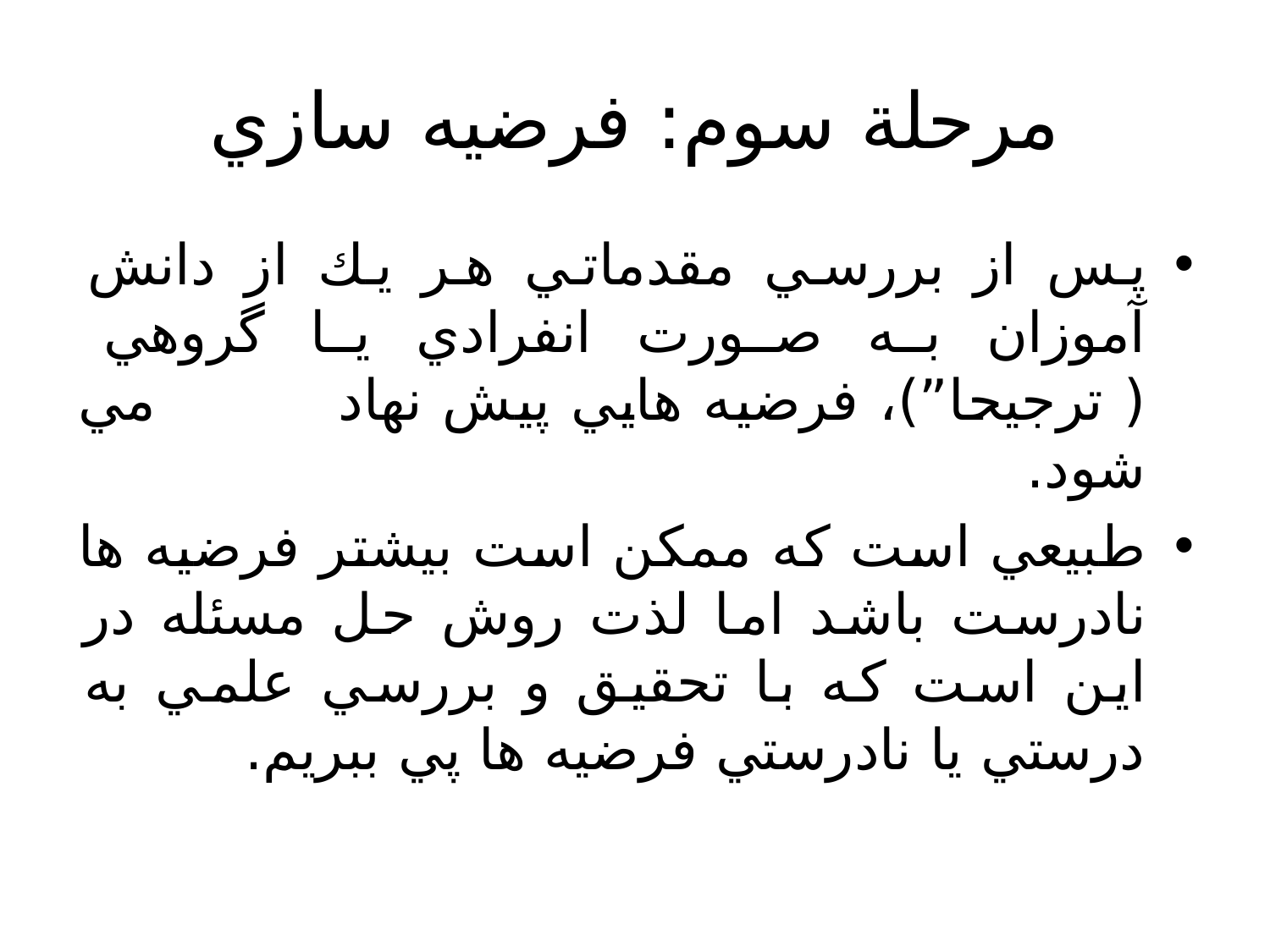

# مرحلة سوم: فرضيه سازي
پس از بررسي مقدماتي هر يك از دانش آموزان به صورت انفرادي يا گروهي ( ترجيحا”)، فرضيه هايي پيش نهاد         مي شود.
طبيعي است كه ممكن است بيشتر فرضيه ها نادرست باشد اما لذت روش حل مسئله در اين است كه با تحقيق و بررسي علمي به درستي يا نادرستي فرضيه ها پي ببريم.